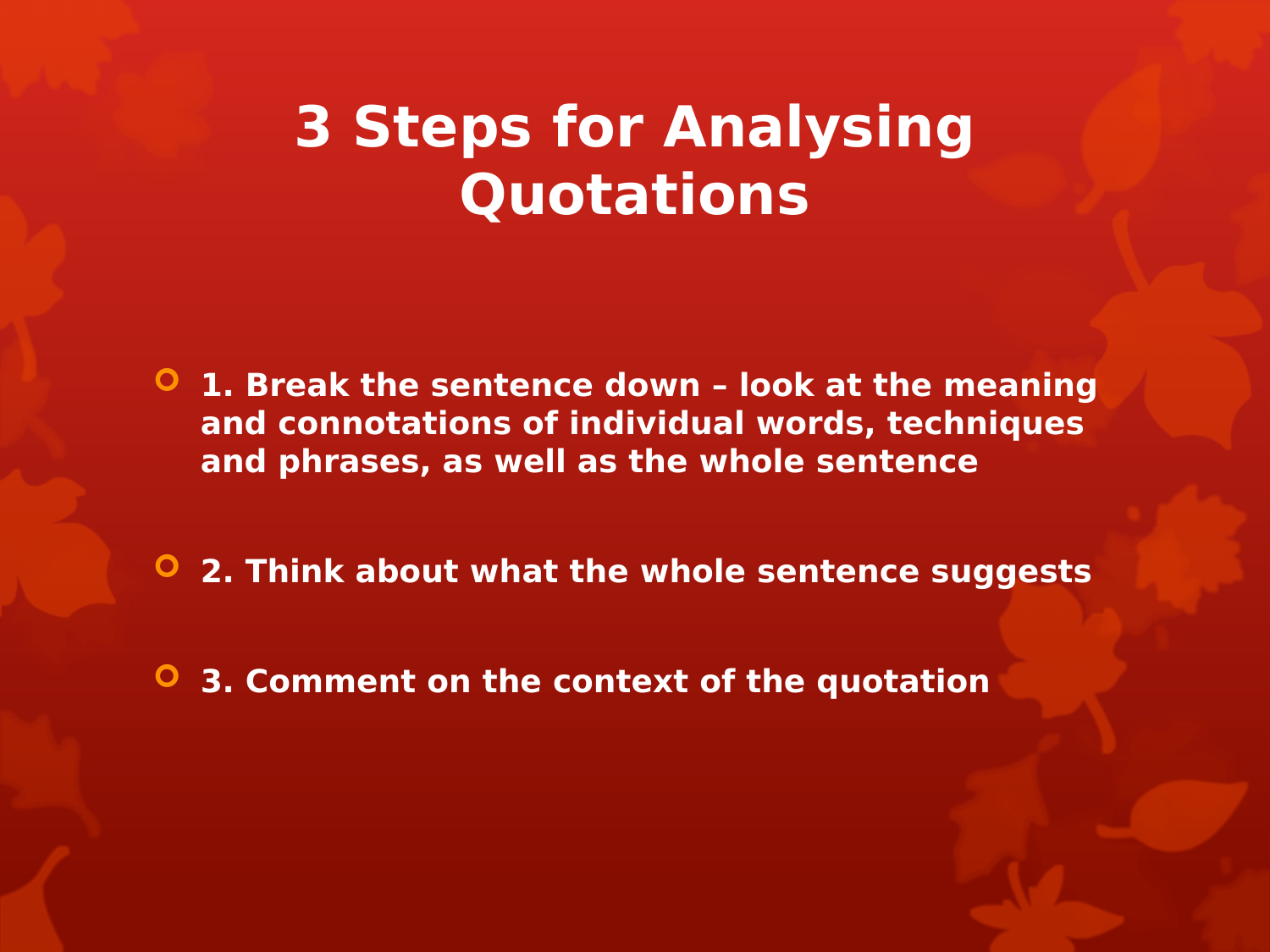

# 3 Steps for Analysing Quotations

1. Break the sentence down – look at the meaning and connotations of individual words, techniques and phrases, as well as the whole sentence

2. Think about what the whole sentence suggests

3. Comment on the context of the quotation